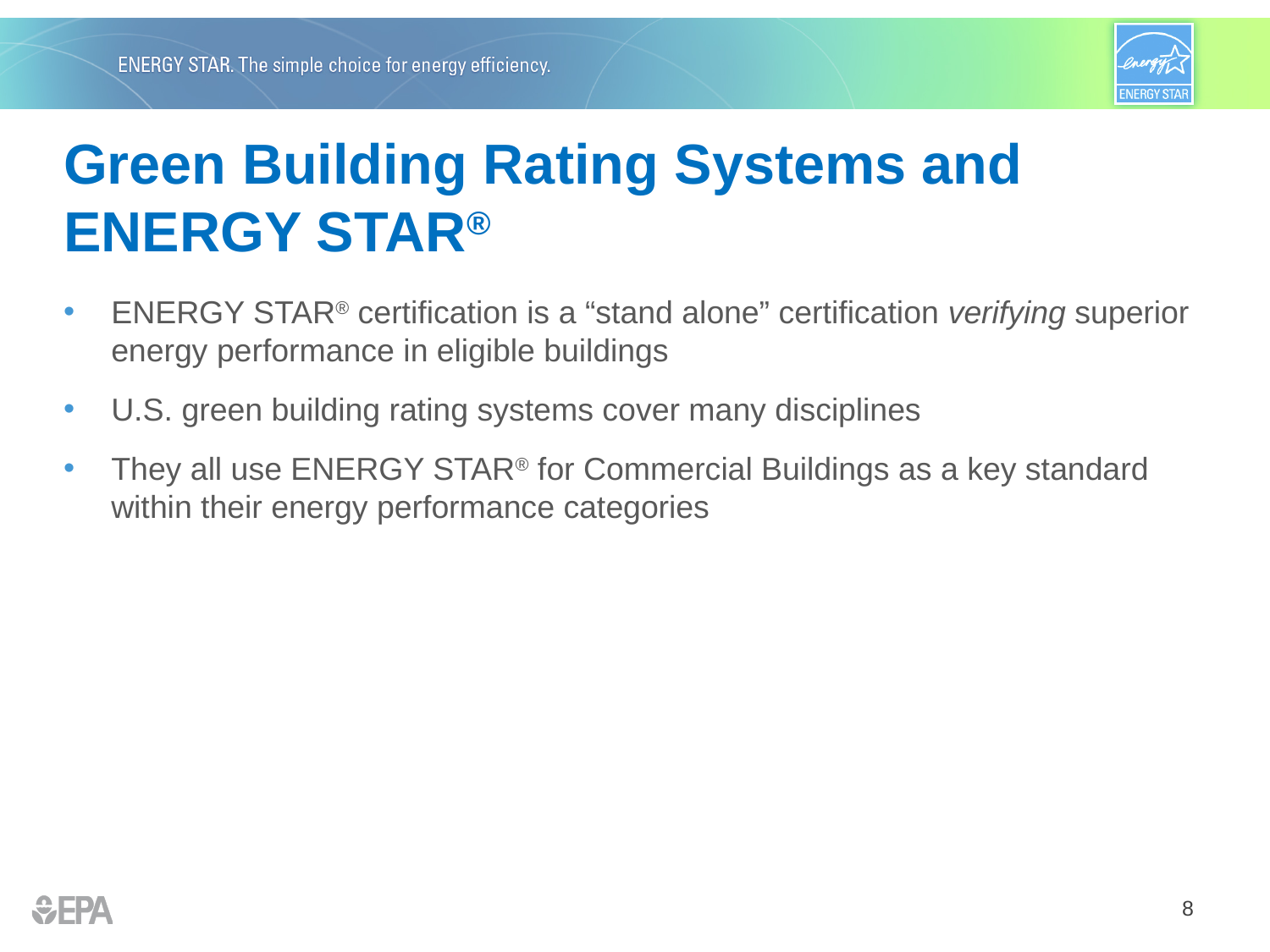

# Green Building Rating Systems and ENERGY STAR®
ENERGY STAR® certification is a “stand alone” certification verifying superior energy performance in eligible buildings
U.S. green building rating systems cover many disciplines
They all use ENERGY STAR® for Commercial Buildings as a key standard within their energy performance categories
8